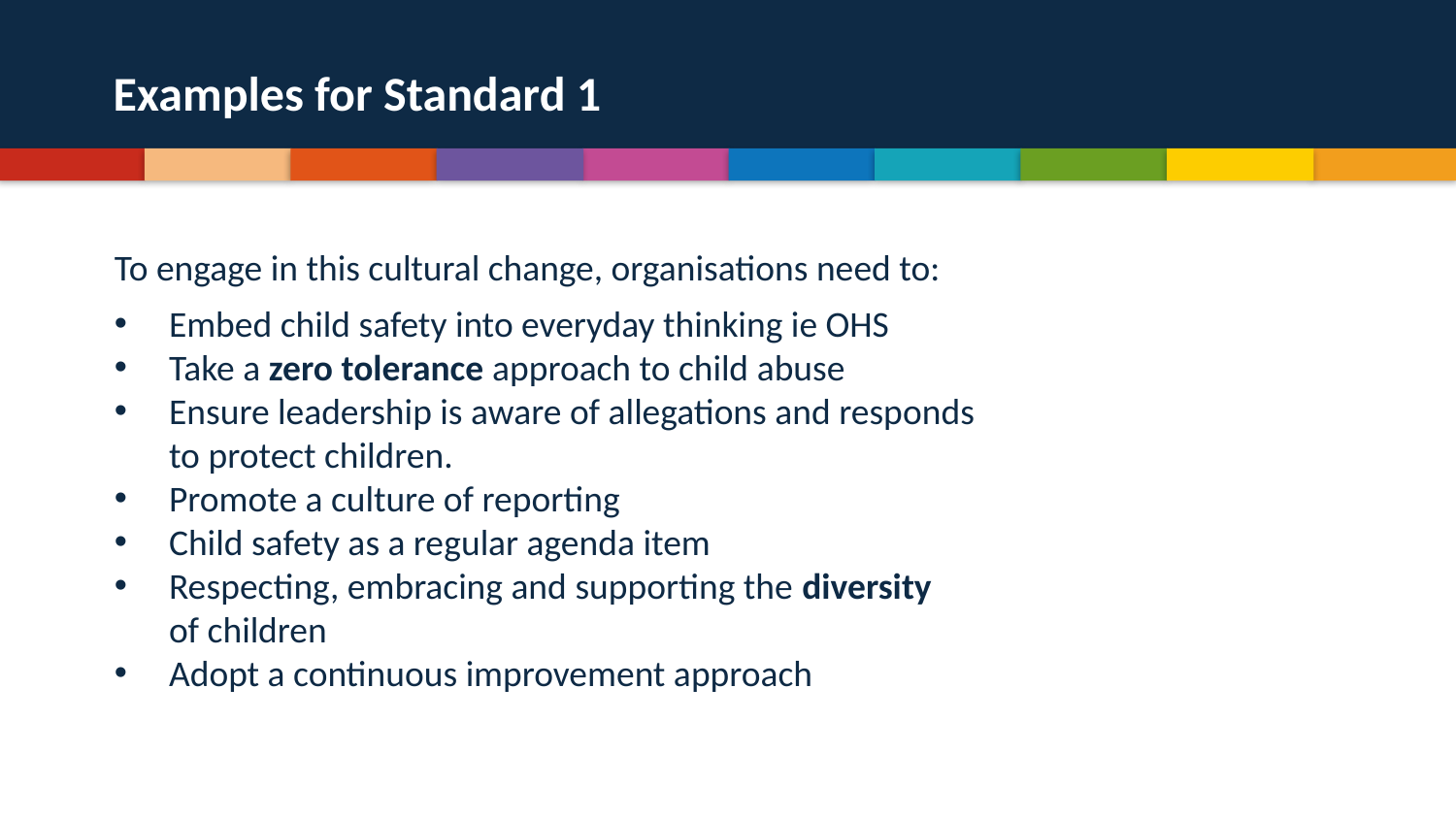

# Examples for Standard 1
To engage in this cultural change, organisations need to:
Embed child safety into everyday thinking ie OHS
Take a zero tolerance approach to child abuse
Ensure leadership is aware of allegations and responds
to protect children.
Promote a culture of reporting
Child safety as a regular agenda item
Respecting, embracing and supporting the diversity
of children
Adopt a continuous improvement approach